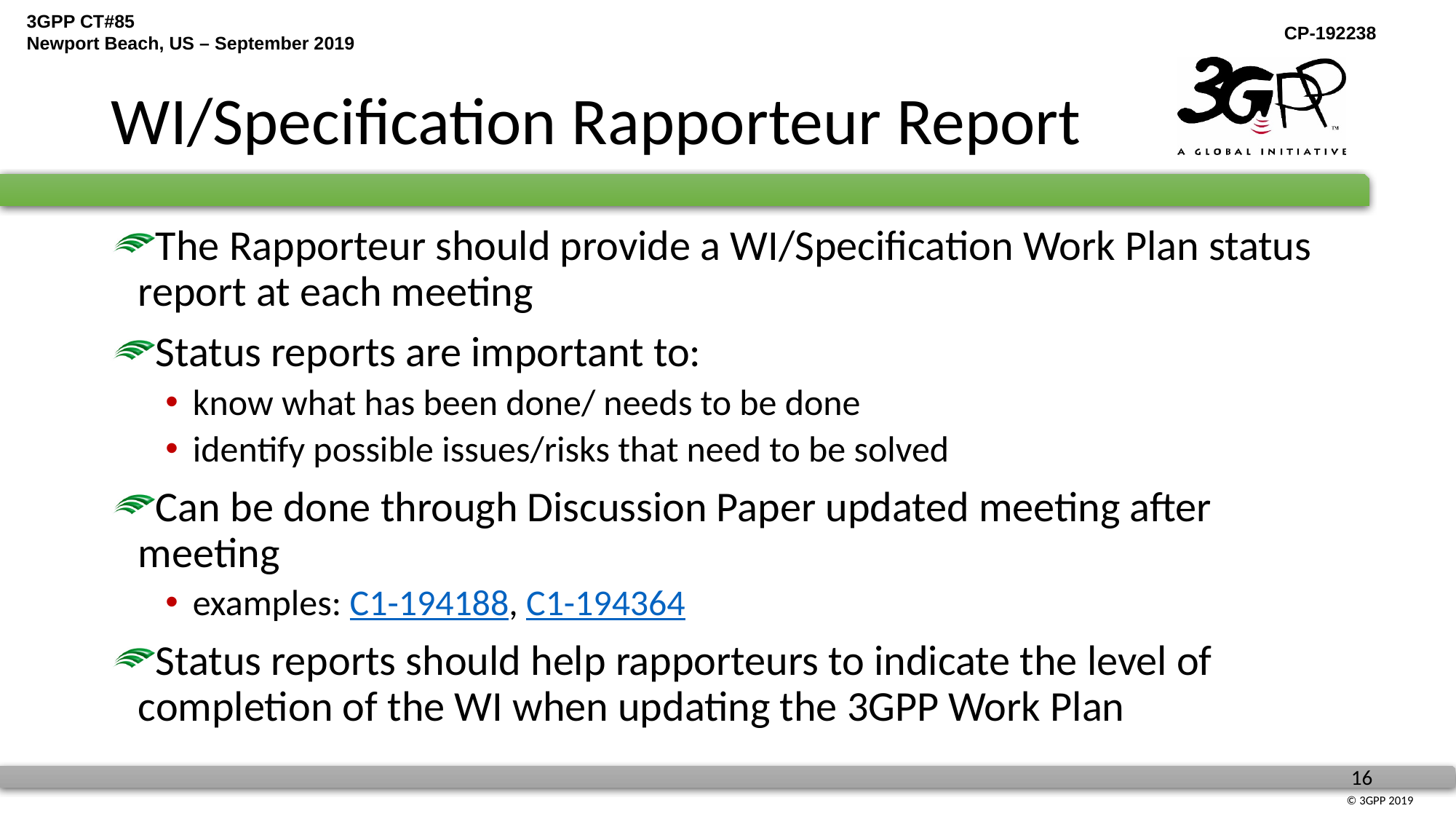

# WI/Specification Rapporteur Report
The Rapporteur should provide a WI/Specification Work Plan status report at each meeting
Status reports are important to:
know what has been done/ needs to be done
identify possible issues/risks that need to be solved
Can be done through Discussion Paper updated meeting after meeting
examples: C1-194188, C1-194364
Status reports should help rapporteurs to indicate the level of completion of the WI when updating the 3GPP Work Plan